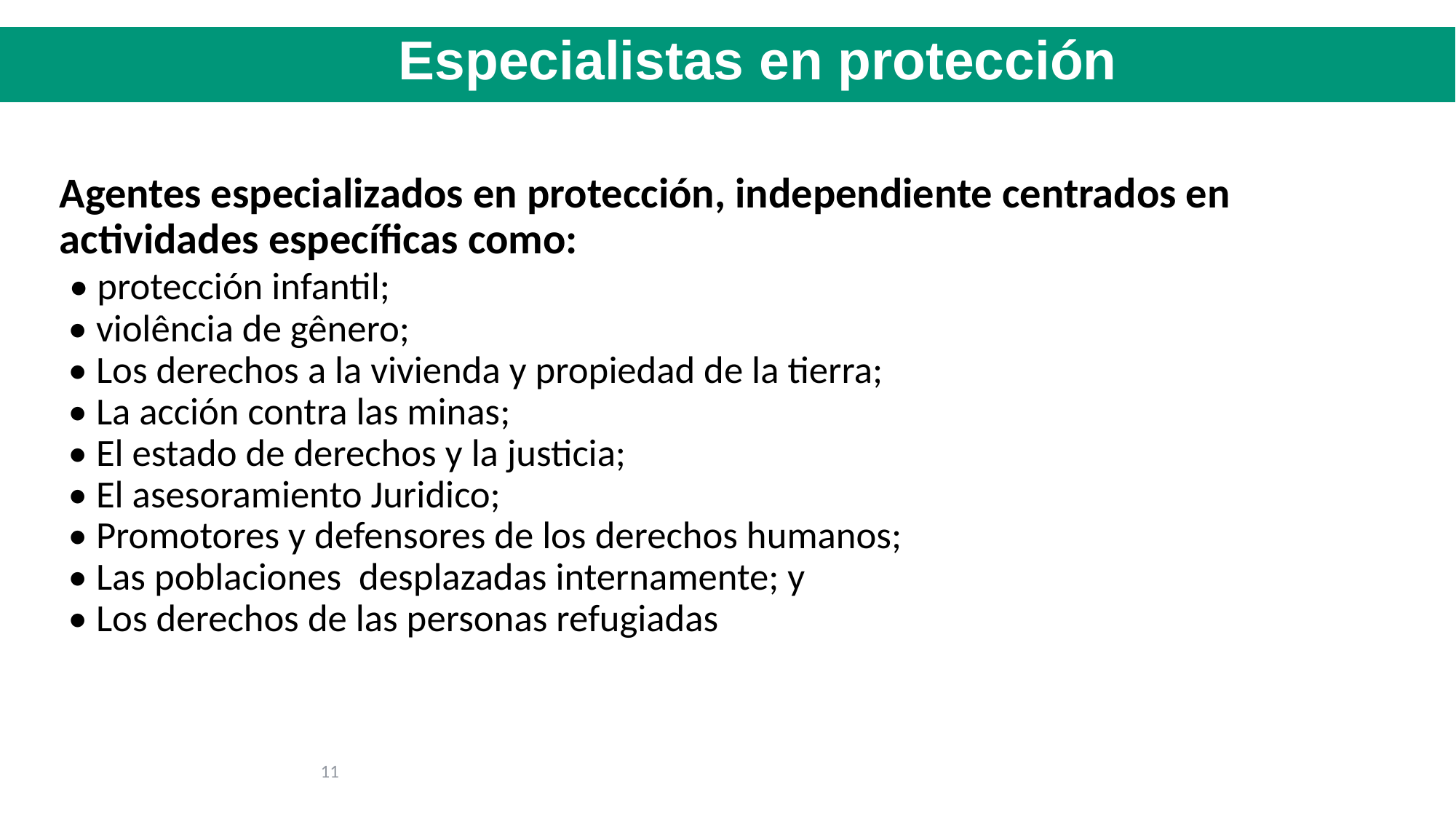

# Especialistas en protección
Agentes especializados en protección, independiente centrados en actividades específicas como:
 • protección infantil;
 • violência de gênero;
 • Los derechos a la vivienda y propiedad de la tierra;
 • La acción contra las minas;
 • El estado de derechos y la justicia;
 • El asesoramiento Juridico;
 • Promotores y defensores de los derechos humanos;
 • Las poblaciones  desplazadas internamente; y
 • Los derechos de las personas refugiadas
11